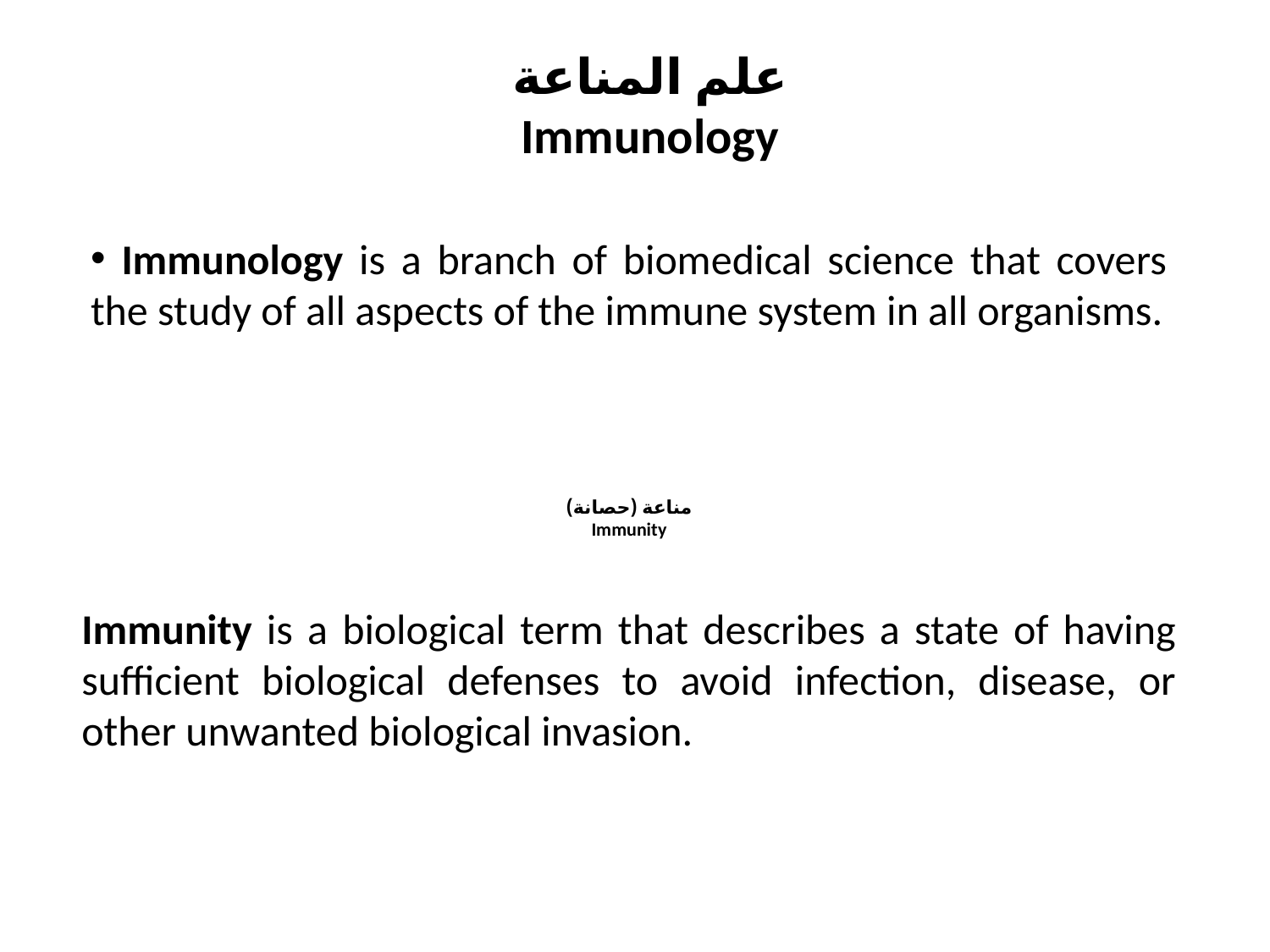

علم المناعة
Immunology
 Immunology is a branch of biomedical science that covers the study of all aspects of the immune system in all organisms.

# مناعة (حصانة) Immunity
Immunity is a biological term that describes a state of having sufficient biological defenses to avoid infection, disease, or other unwanted biological invasion.